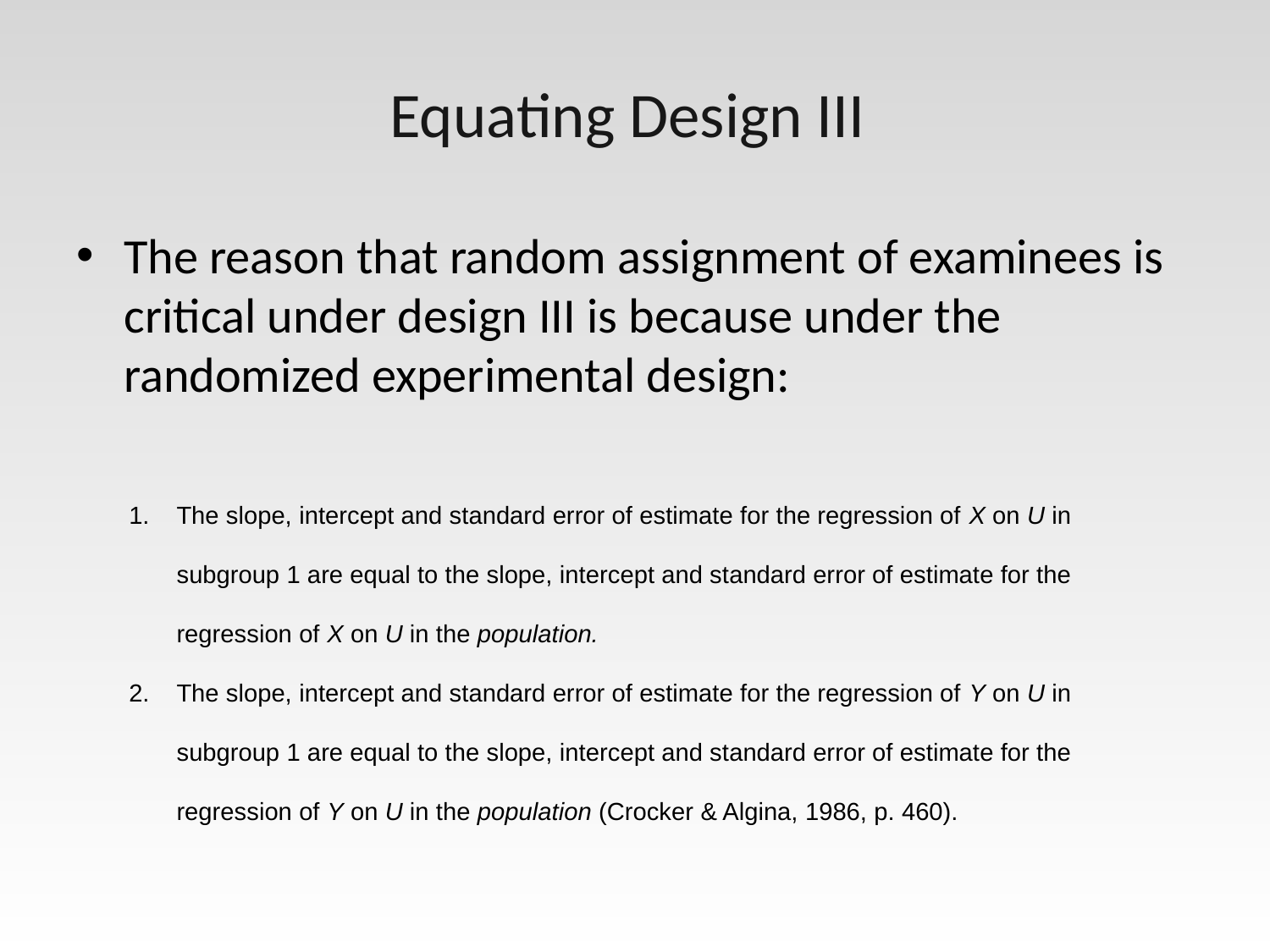

# Equating Design III

The reason that random assignment of examinees is critical under design III is because under the randomized experimental design:

The slope, intercept and standard error of estimate for the regression of X on U in subgroup 1 are equal to the slope, intercept and standard error of estimate for the regression of X on U in the population.
The slope, intercept and standard error of estimate for the regression of Y on U in subgroup 1 are equal to the slope, intercept and standard error of estimate for the regression of Y on U in the population (Crocker & Algina, 1986, p. 460).